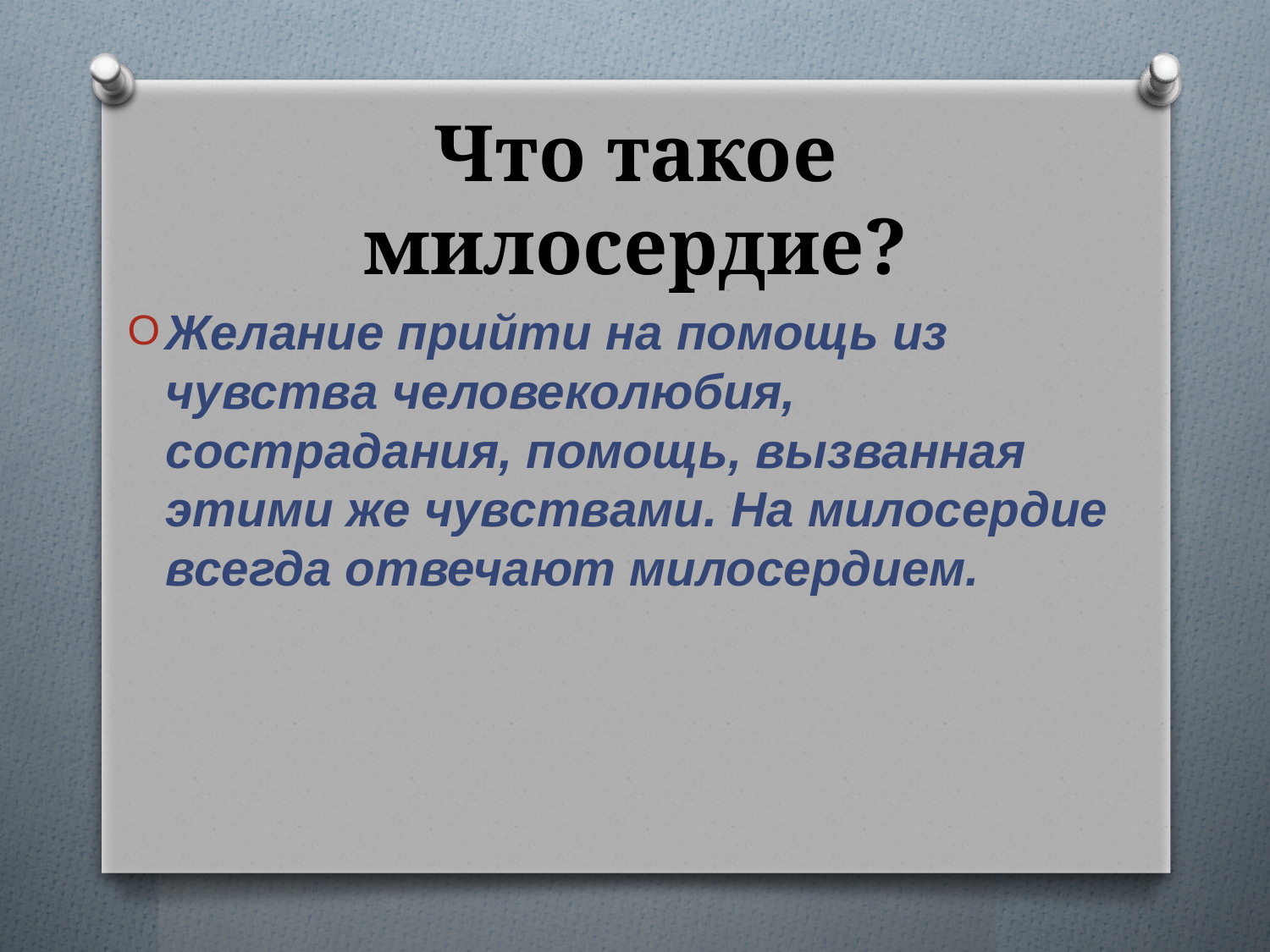

# Что такое милосердие?
Желание прийти на помощь из чувства человеколюбия, сострадания, помощь, вызванная этими же чувствами. На милосердие всегда отвечают милосердием.